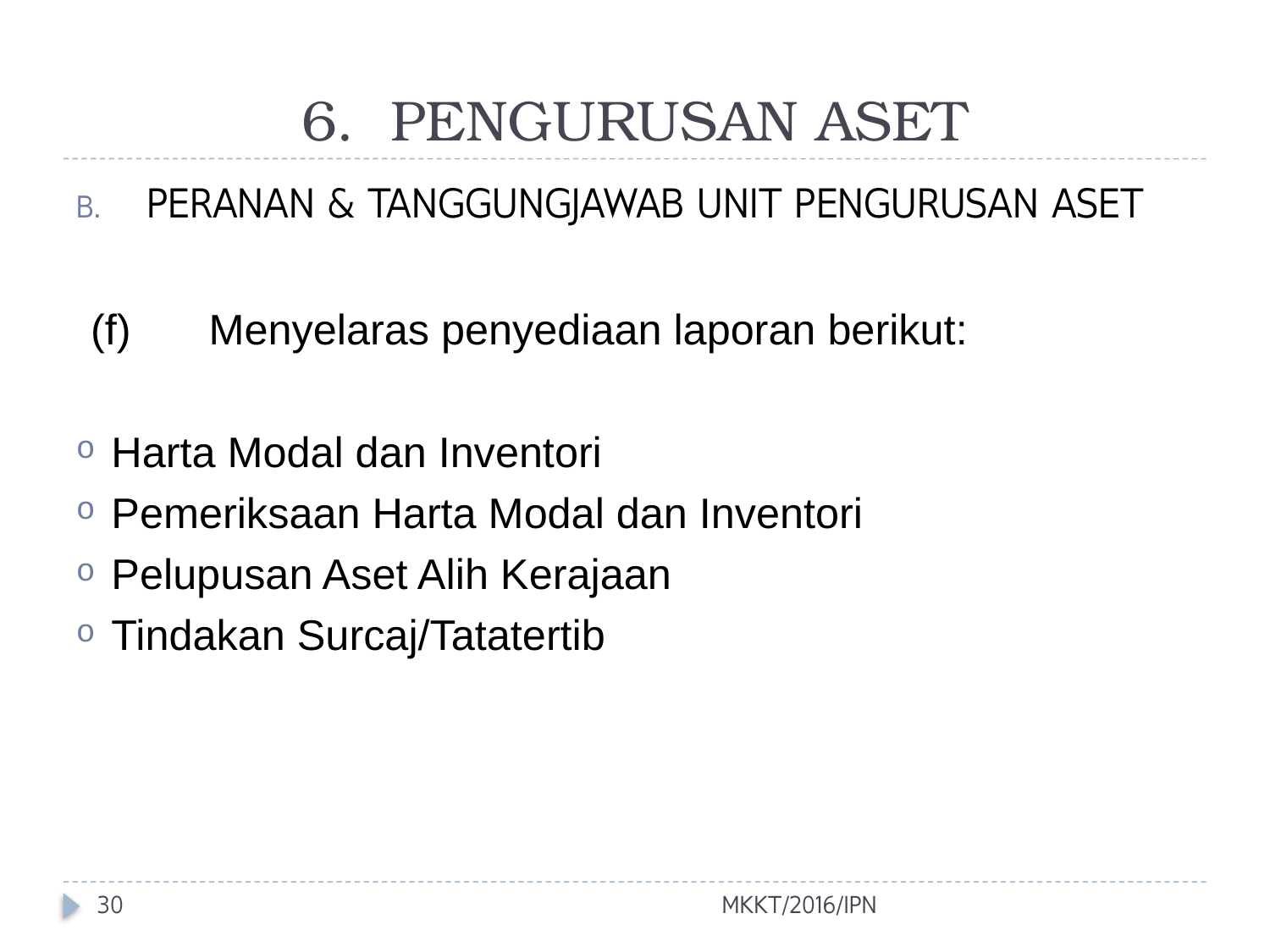

# 6.  PENGURUSAN ASET
PERANAN & TANGGUNGJAWAB UNIT PENGURUSAN ASET
(f)	Menyelaras penyediaan laporan berikut:

Harta Modal dan Inventori
Pemeriksaan Harta Modal dan Inventori
Pelupusan Aset Alih Kerajaan
Tindakan Surcaj/Tatatertib

30
MKKT/2016/IPN